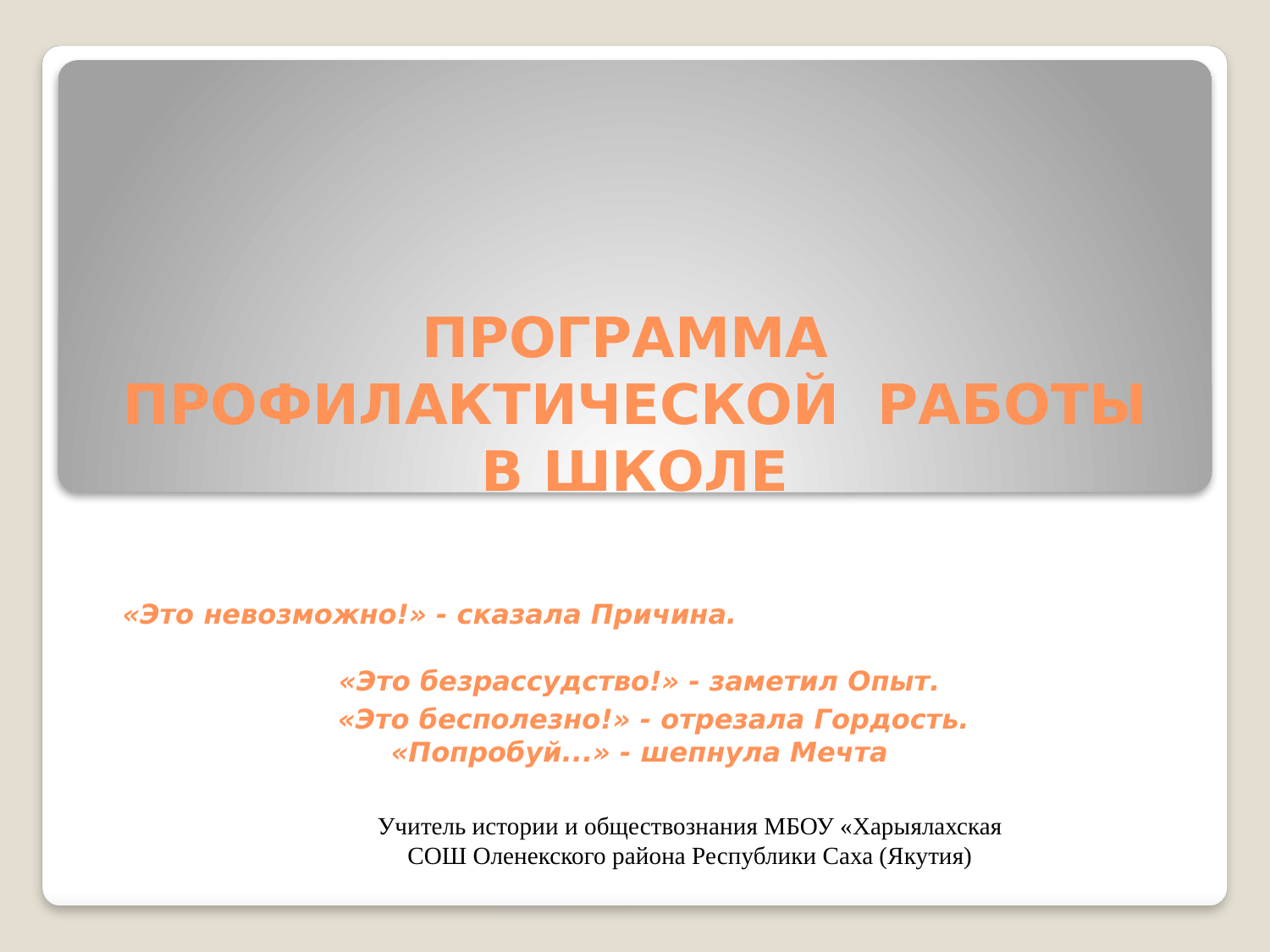

# ПРОГРАММА  ПРОФИЛАКТИЧЕСКОЙ  РАБОТЫ В ШКОЛЕ «Это невозможно!» - сказала Причина.                                            «Это безрассудство!» - заметил Опыт. «Это бесполезно!» - отрезала Гордость. «Попробуй...» - шепнула Мечта
Учитель истории и обществознания МБОУ «Харыялахская СОШ Оленекского района Республики Саха (Якутия)